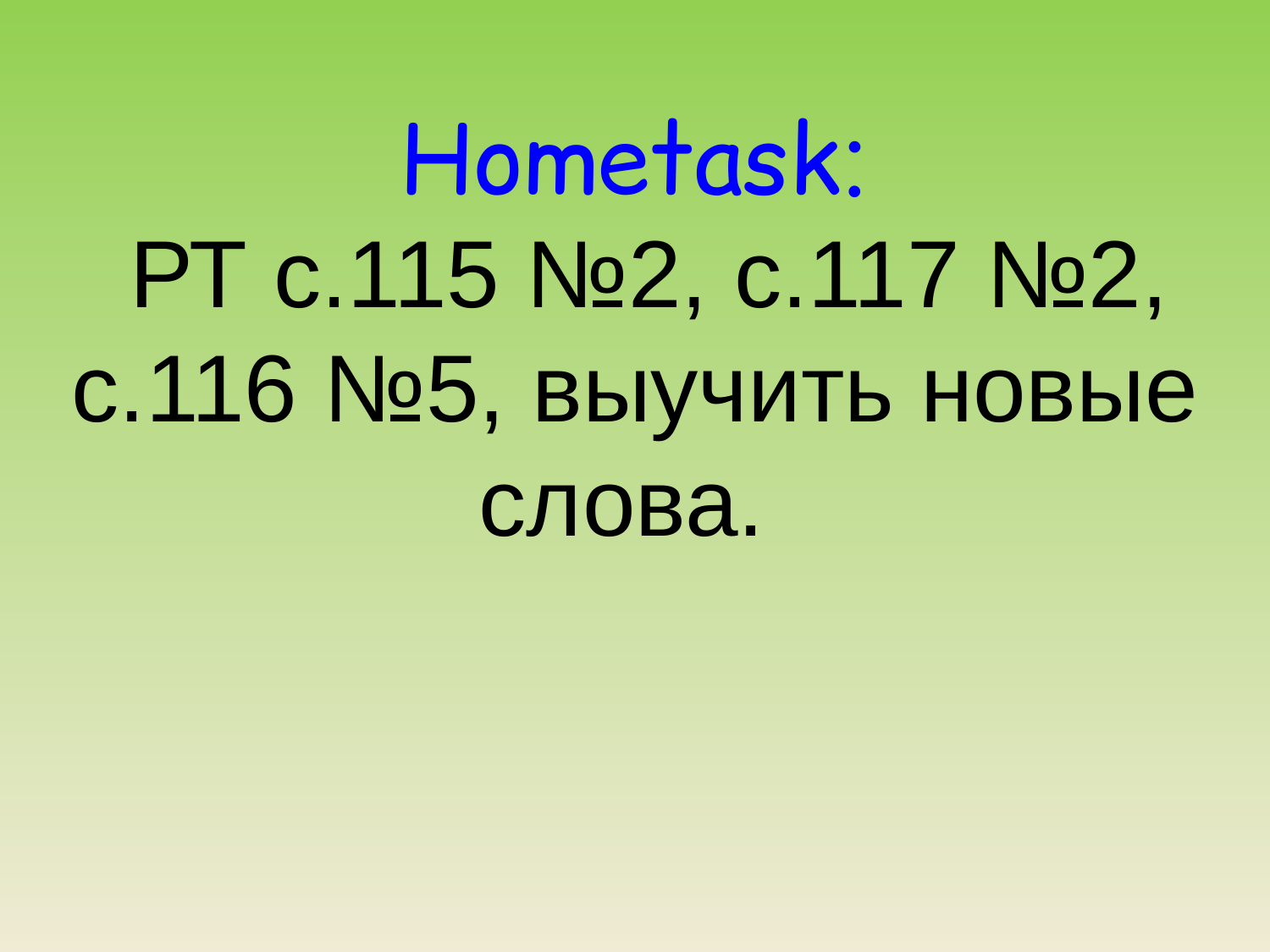

# Hometask: РТ с.115 №2, с.117 №2, с.116 №5, выучить новые слова.